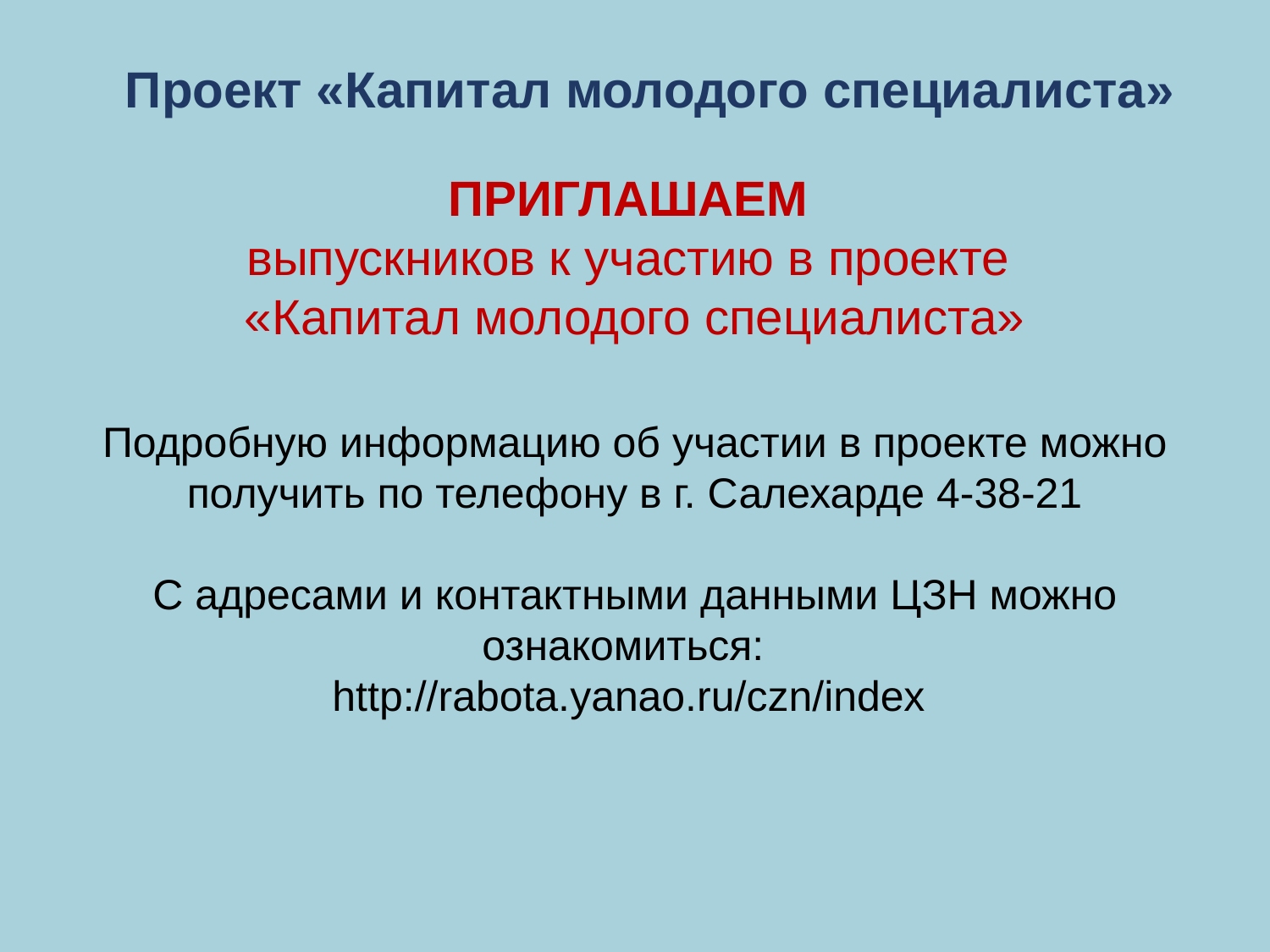

# Проект «Капитал молодого специалиста»
ПРИГЛАШАЕМ
выпускников к участию в проекте
«Капитал молодого специалиста»

Подробную информацию об участии в проекте можно получить по телефону в г. Салехарде 4-38-21

С адресами и контактными данными ЦЗН можно ознакомиться:
http://rabota.yanao.ru/czn/index
5